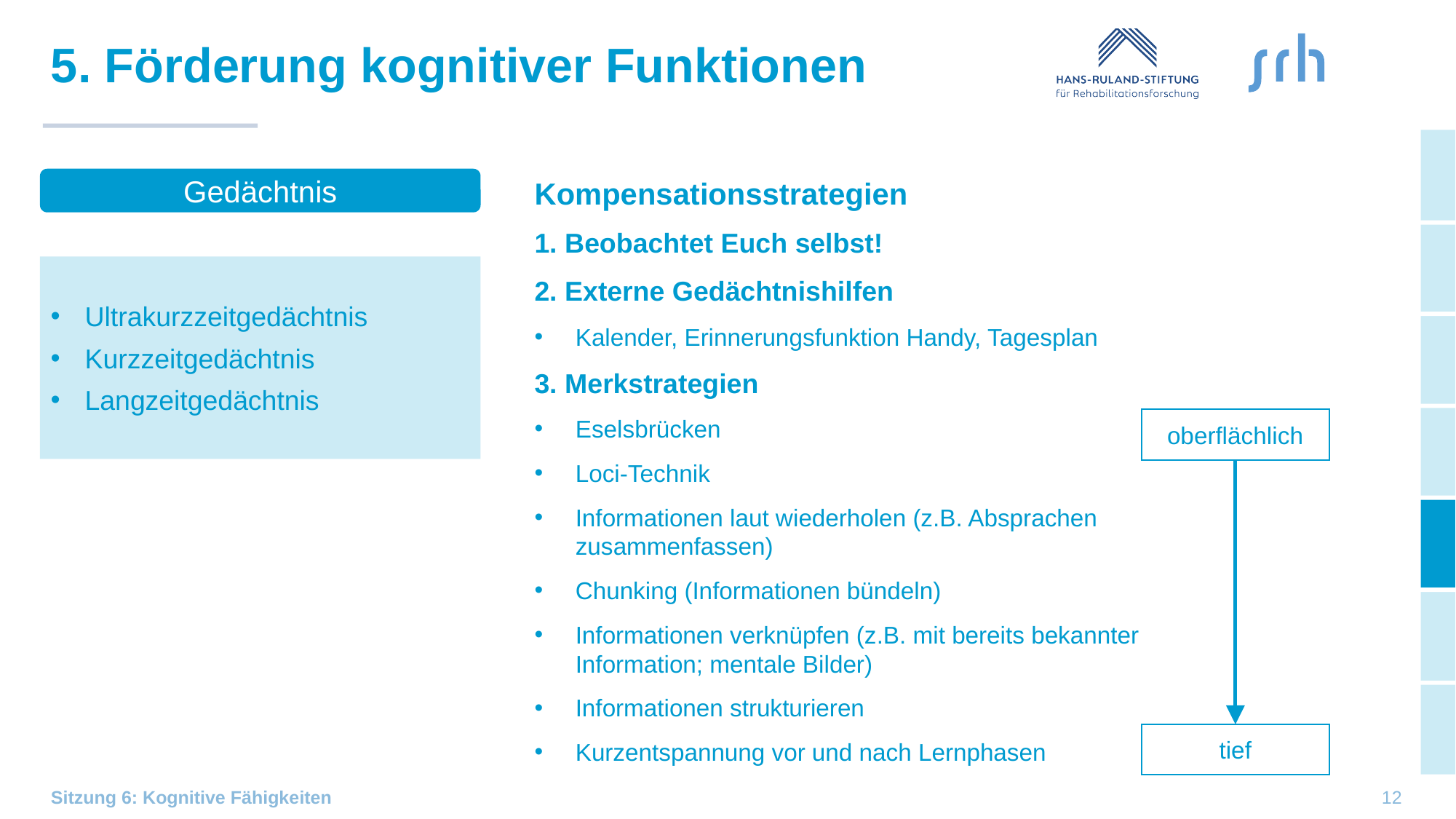

# 5. Förderung kognitiver Funktionen
Gedächtnis
Kompensationsstrategien
1. Beobachtet Euch selbst!
2. Externe Gedächtnishilfen
Kalender, Erinnerungsfunktion Handy, Tagesplan
3. Merkstrategien
Eselsbrücken
Loci-Technik
Informationen laut wiederholen (z.B. Absprachen zusammenfassen)
Chunking (Informationen bündeln)
Informationen verknüpfen (z.B. mit bereits bekannter Information; mentale Bilder)
Informationen strukturieren
Kurzentspannung vor und nach Lernphasen

Ultrakurzzeitgedächtnis
Kurzzeitgedächtnis
Langzeitgedächtnis
oberflächlich
tief
12
Sitzung 6: Kognitive Fähigkeiten